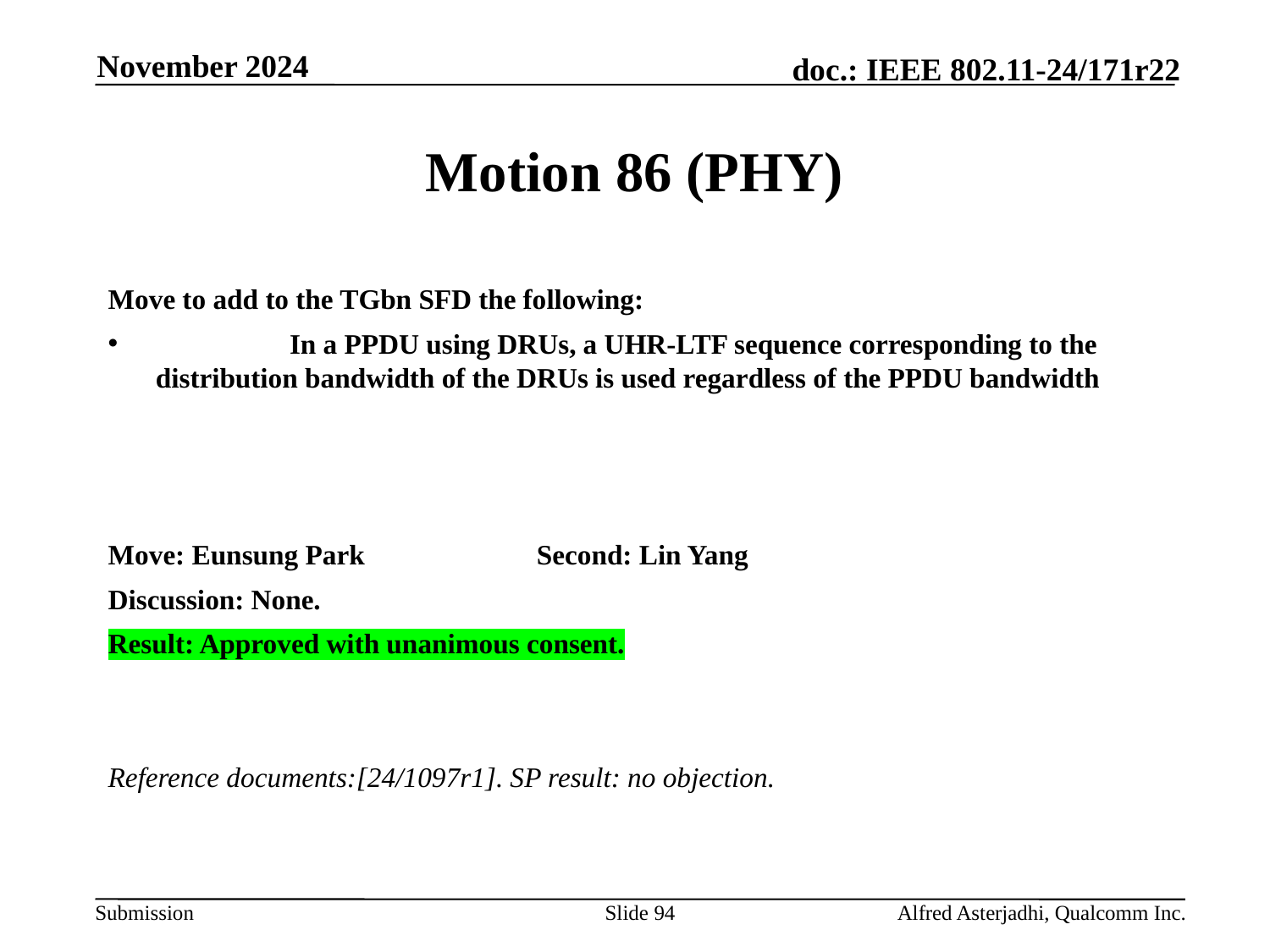

November 2024
# Motion 86 (PHY)
Move to add to the TGbn SFD the following:
	 In a PPDU using DRUs, a UHR-LTF sequence corresponding to the distribution bandwidth of the DRUs is used regardless of the PPDU bandwidth

Move: Eunsung Park		Second: Lin Yang
Discussion: None.
Result: Approved with unanimous consent.

Reference documents:[24/1097r1]. SP result: no objection.

Slide 94
Alfred Asterjadhi, Qualcomm Inc.